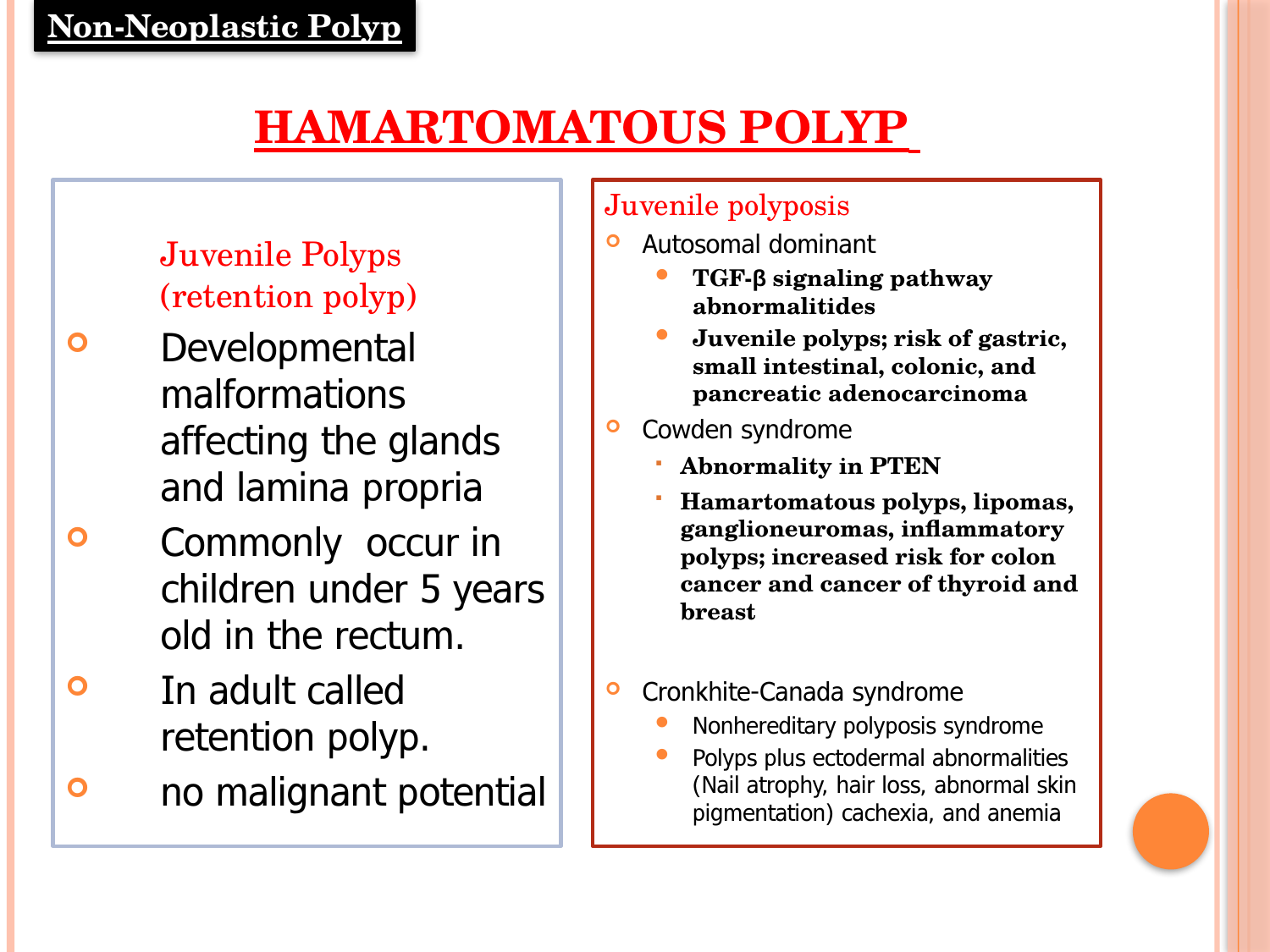

Non-Neoplastic Polyp
# Hamartomatous polyp

	Juvenile Polyps (retention polyp)
Developmental malformations affecting the glands and lamina propria
Commonly  occur in children under 5 years old in the rectum.
In adult called retention polyp.
no malignant potential

Juvenile polyposis
Autosomal dominant
TGF-β signaling pathway abnormalitides
Juvenile polyps; risk of gastric, small intestinal, colonic, and pancreatic adenocarcinoma
Cowden syndrome
Abnormality in PTEN
Hamartomatous polyps, lipomas, ganglioneuromas, inflammatory polyps; increased risk for colon cancer and cancer of thyroid and breast

Cronkhite-Canada syndrome
Nonhereditary polyposis syndrome
Polyps plus ectodermal abnormalities (Nail atrophy, hair loss, abnormal skin pigmentation) cachexia, and anemia